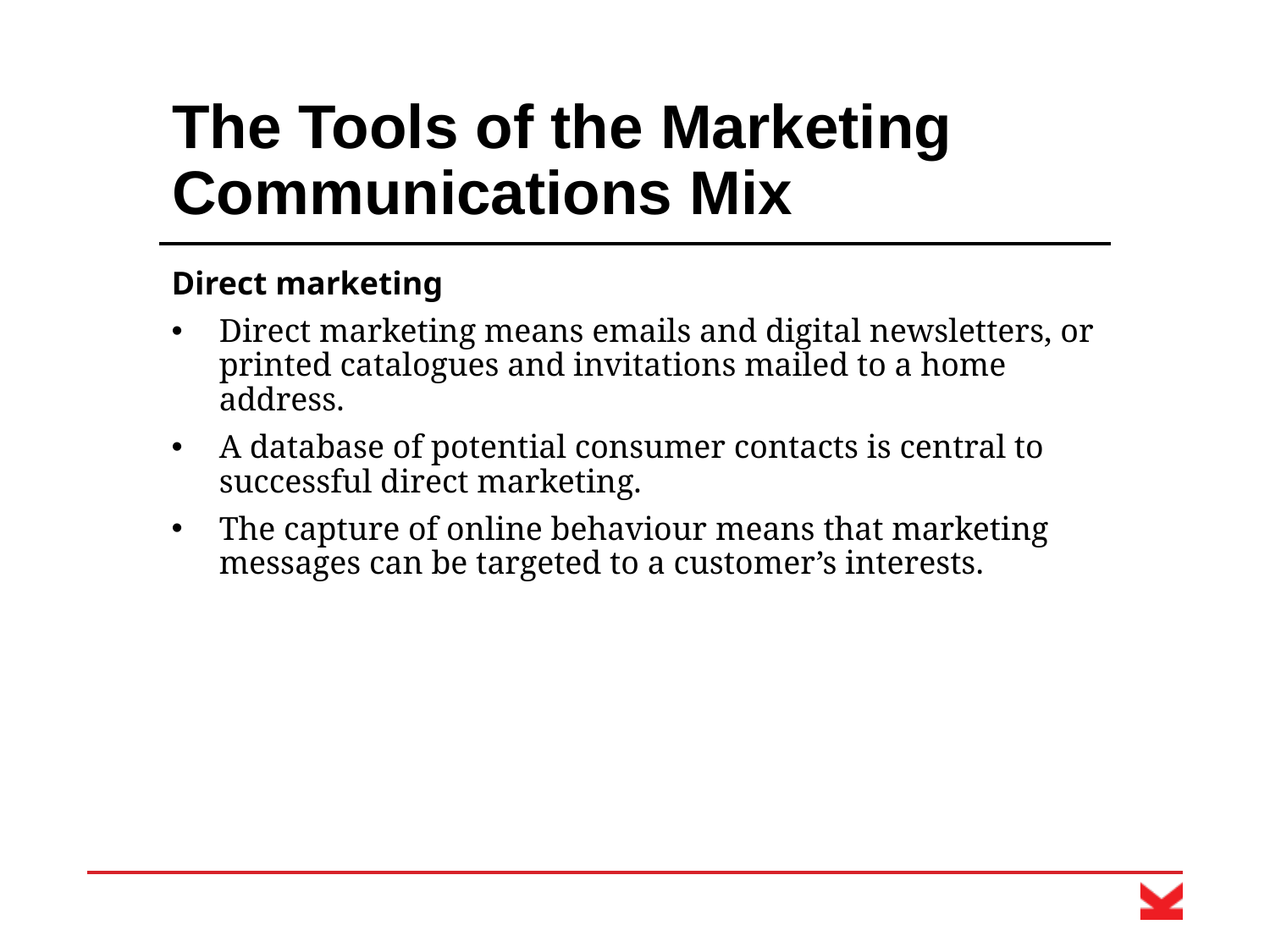

# The Tools of the Marketing Communications Mix
Direct marketing
Direct marketing means emails and digital newsletters, or printed catalogues and invitations mailed to a home address.
A database of potential consumer contacts is central to successful direct marketing.
The capture of online behaviour means that marketing messages can be targeted to a customer’s interests.